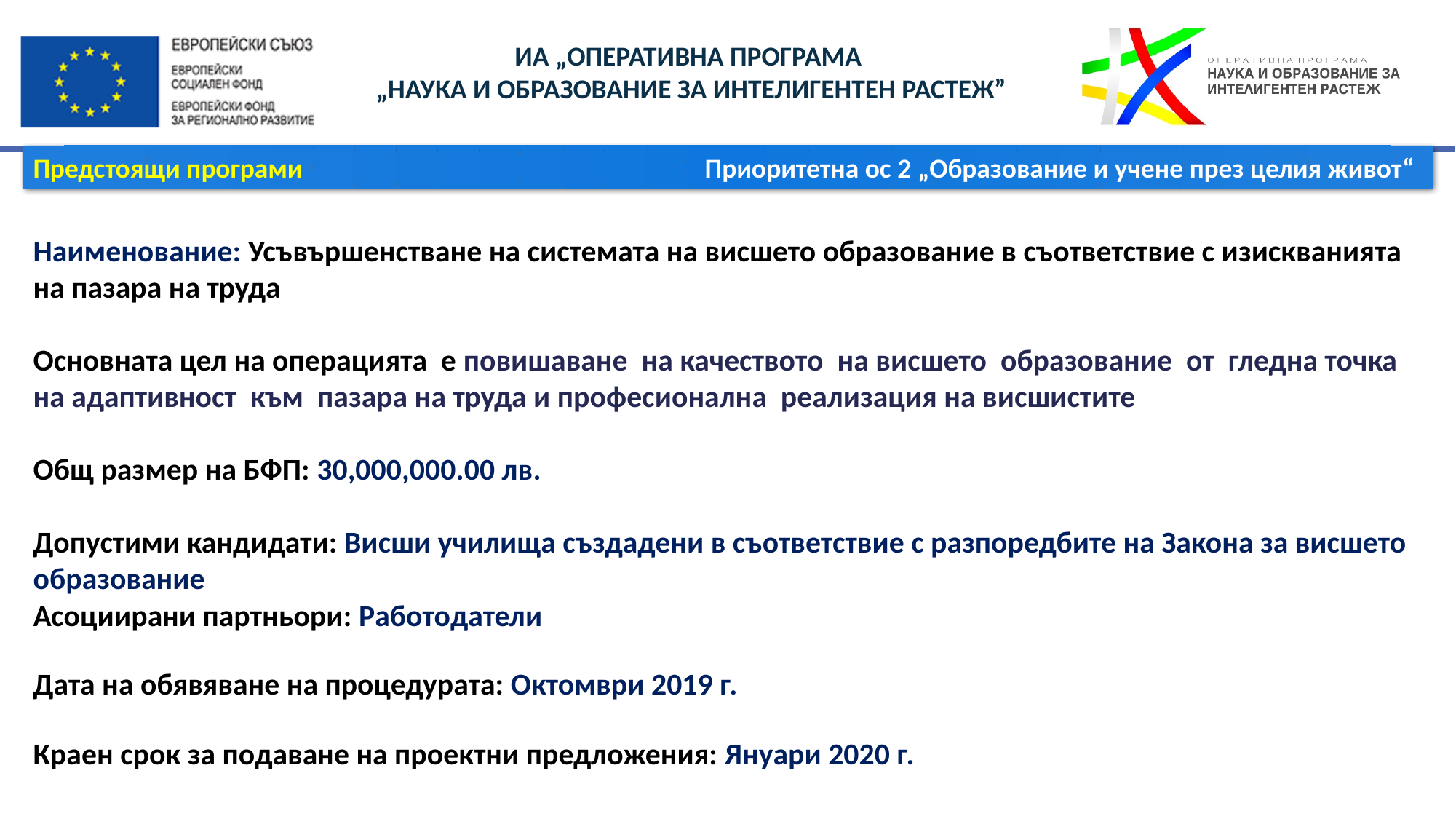

Предстоящи програми                                                                 Приоритетна ос 2 „Образование и учене през целия живот“
Наименование: Усъвършенстване на системата на висшето образование в съответствие с изискванията на пазара на труда

Основната цел на операцията  е повишаване  на качеството  на висшето  образование  от  гледна точка на адаптивност  към  пазара на труда и професионална  реализация на висшистите

Общ размер на БФП: 30,000,000.00 лв.

Допустими кандидати: Висши училища създадени в съответствие с разпоредбите на Закона за висшето образование
Асоциирани партньори: Работодатели

Дата на обявяване на процедурата: Октомври 2019 г.

Краен срок за подаване на проектни предложения: Януари 2020 г.